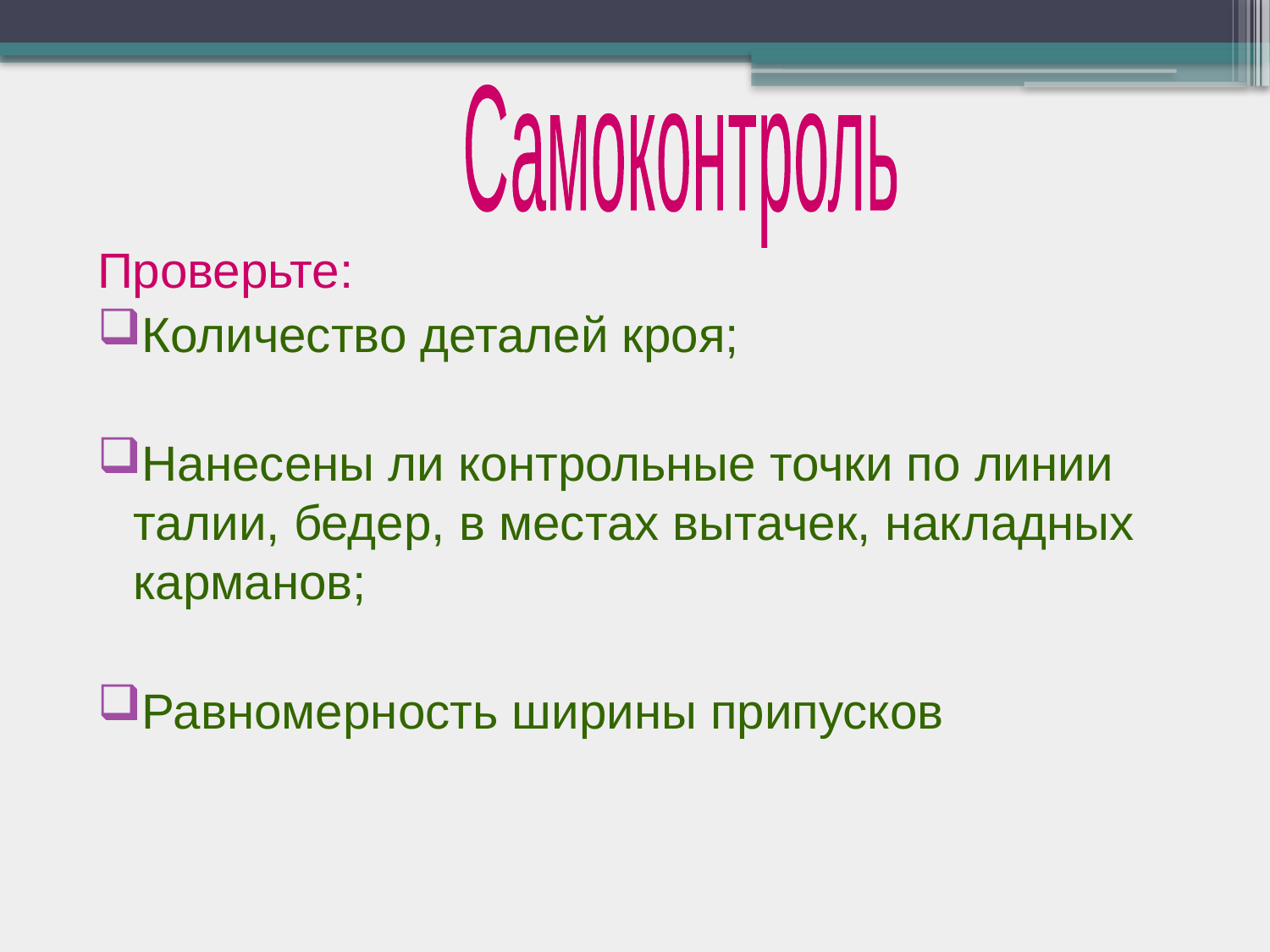

Самоконтроль
Проверьте:
Количество деталей кроя;

Нанесены ли контрольные точки по линии талии, бедер, в местах вытачек, накладных карманов;

Равномерность ширины припусков